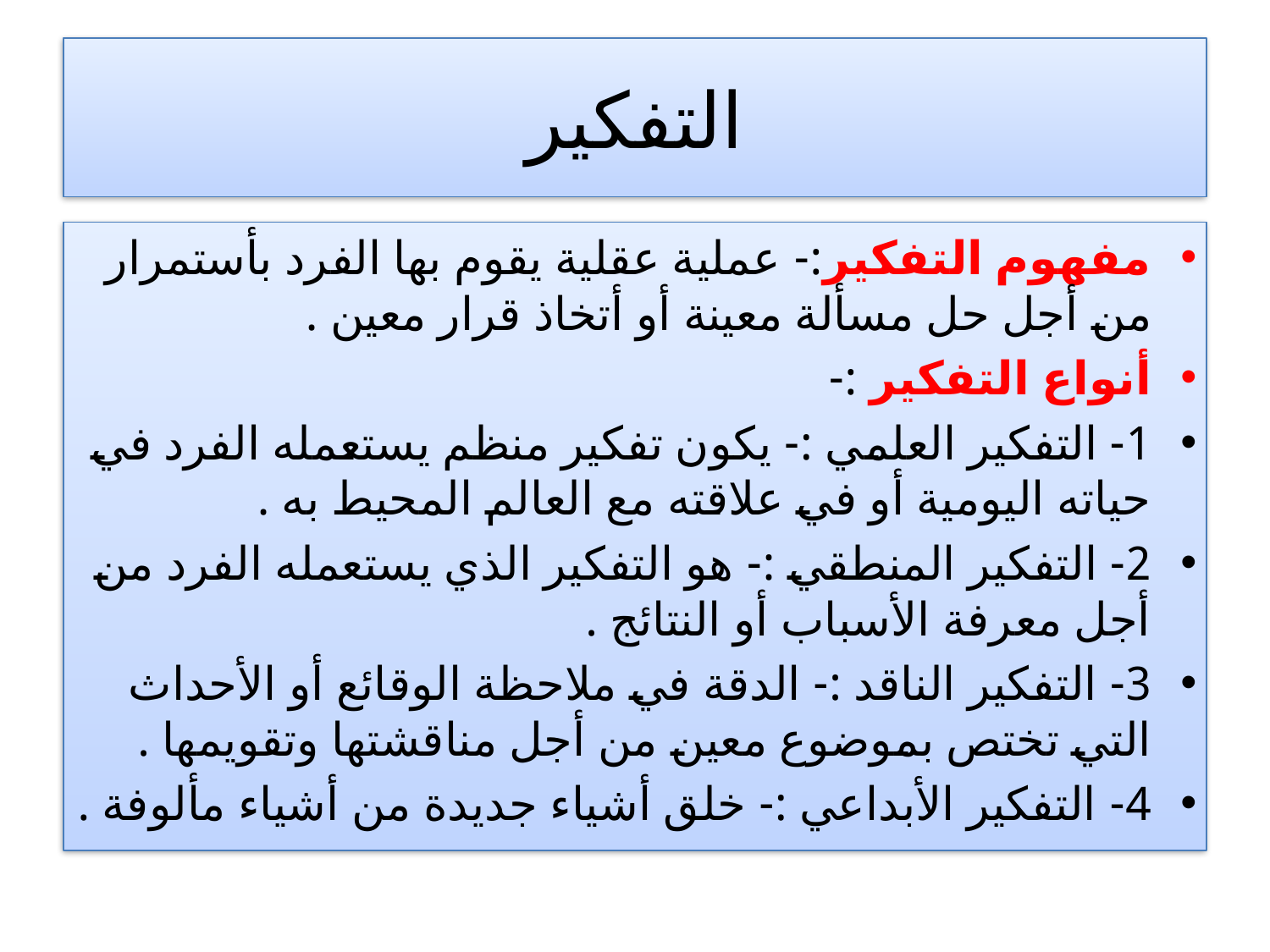

# التفكير
مفهوم التفكير:- عملية عقلية يقوم بها الفرد بأستمرار من أجل حل مسألة معينة أو أتخاذ قرار معين .
أنواع التفكير :-
1- التفكير العلمي :- يكون تفكير منظم يستعمله الفرد في حياته اليومية أو في علاقته مع العالم المحيط به .
2- التفكير المنطقي :- هو التفكير الذي يستعمله الفرد من أجل معرفة الأسباب أو النتائج .
3- التفكير الناقد :- الدقة في ملاحظة الوقائع أو الأحداث التي تختص بموضوع معين من أجل مناقشتها وتقويمها .
4- التفكير الأبداعي :- خلق أشياء جديدة من أشياء مألوفة .